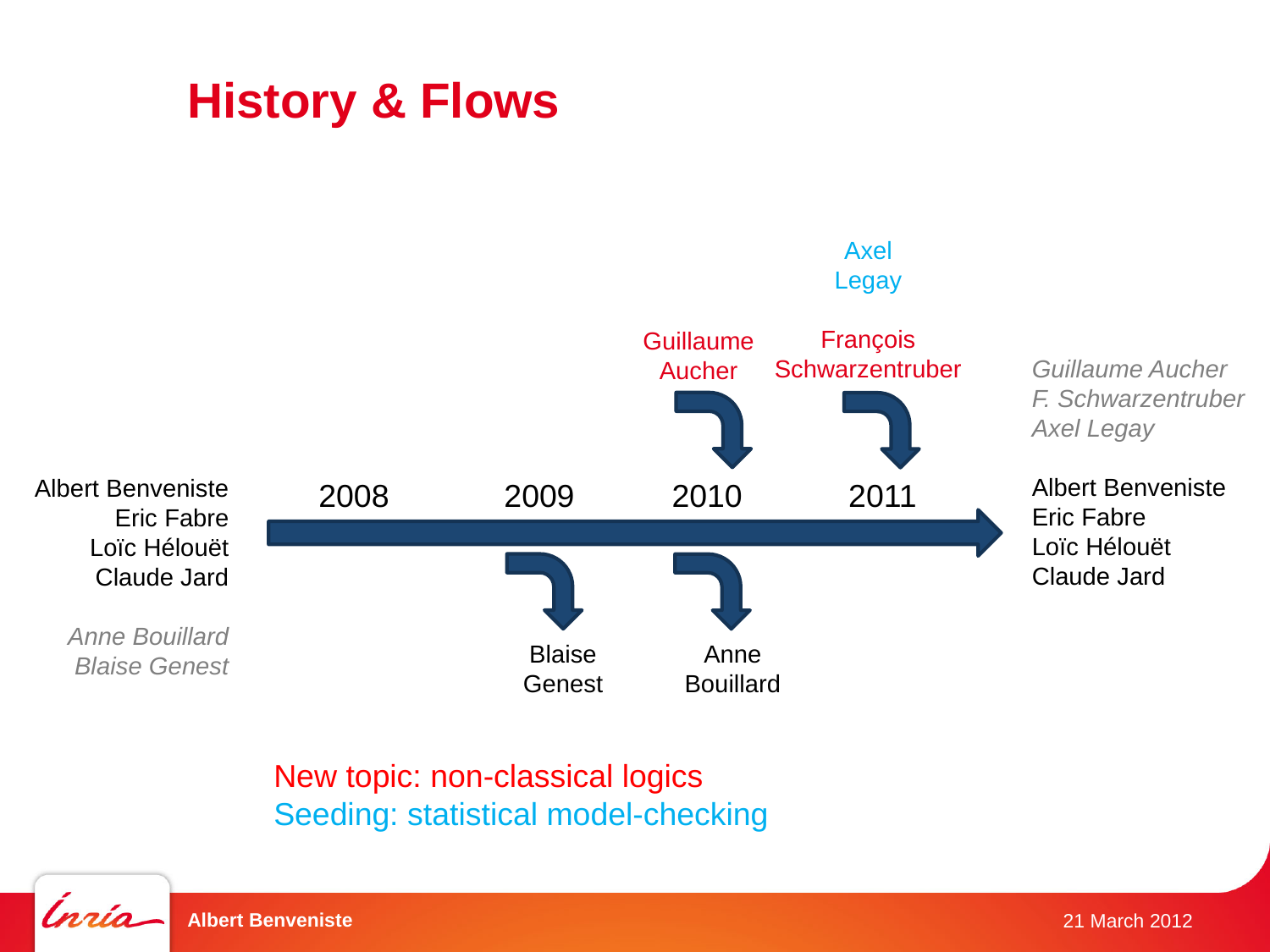

# History & Flows
Axel
Legay

François
Schwarzentruber
Guillaume
Aucher
Guillaume Aucher
F. Schwarzentruber
Axel Legay

Albert Benveniste
Eric Fabre
Loïc Hélouët
Claude Jard

Albert Benveniste
Eric Fabre
Loïc Hélouët
Claude Jard

Anne Bouillard
Blaise Genest
2008             2009           2010            2011

Blaise
Genest
Anne
Bouillard
New topic: non-classical logics
Seeding: statistical model-checking
Albert Benveniste
21 March 2012